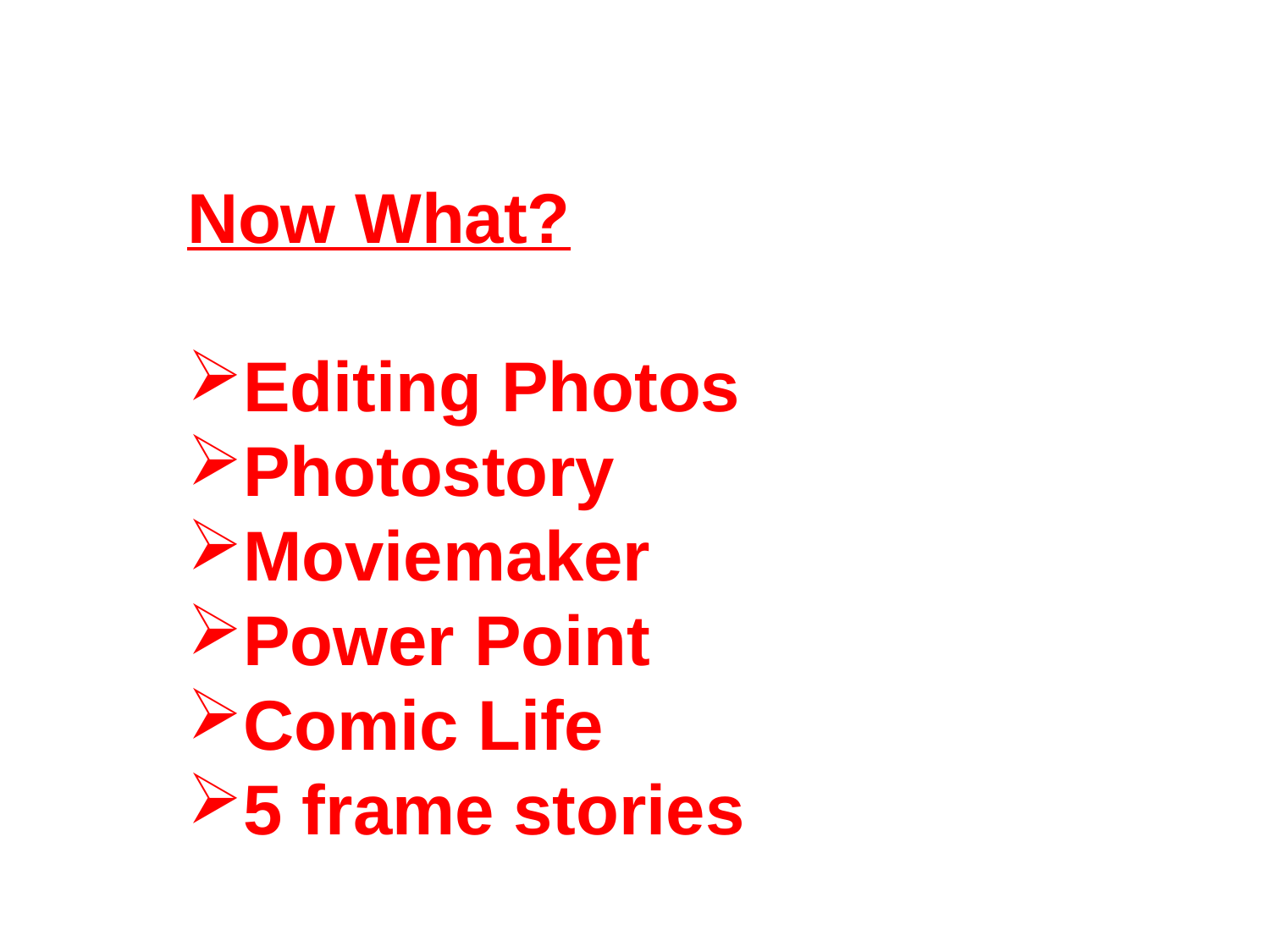

Now What?

Editing Photos
Photostory
Moviemaker
Power Point
Comic Life
5 frame stories